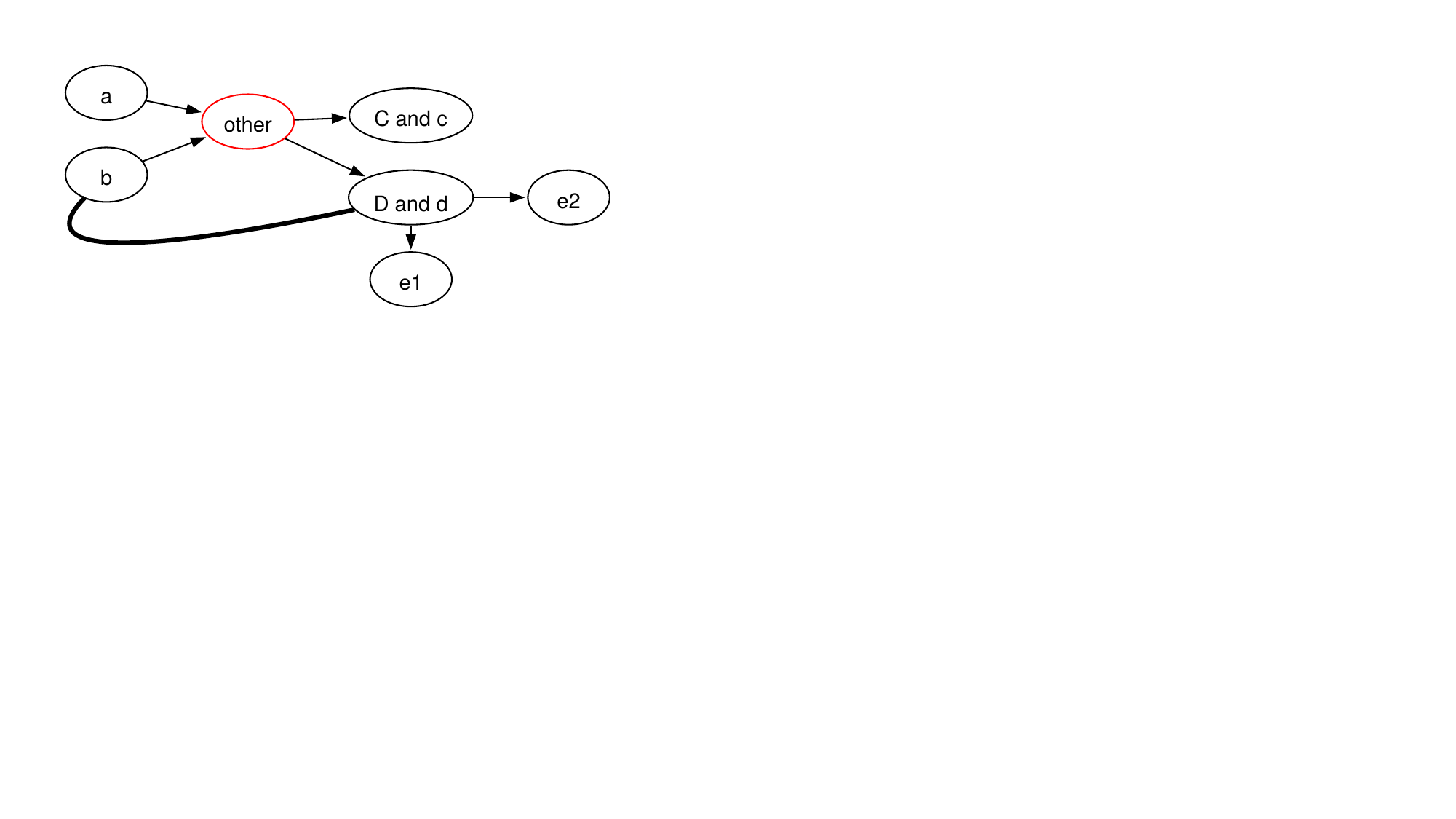

a

C and c

other

b

D and d
e2

e1